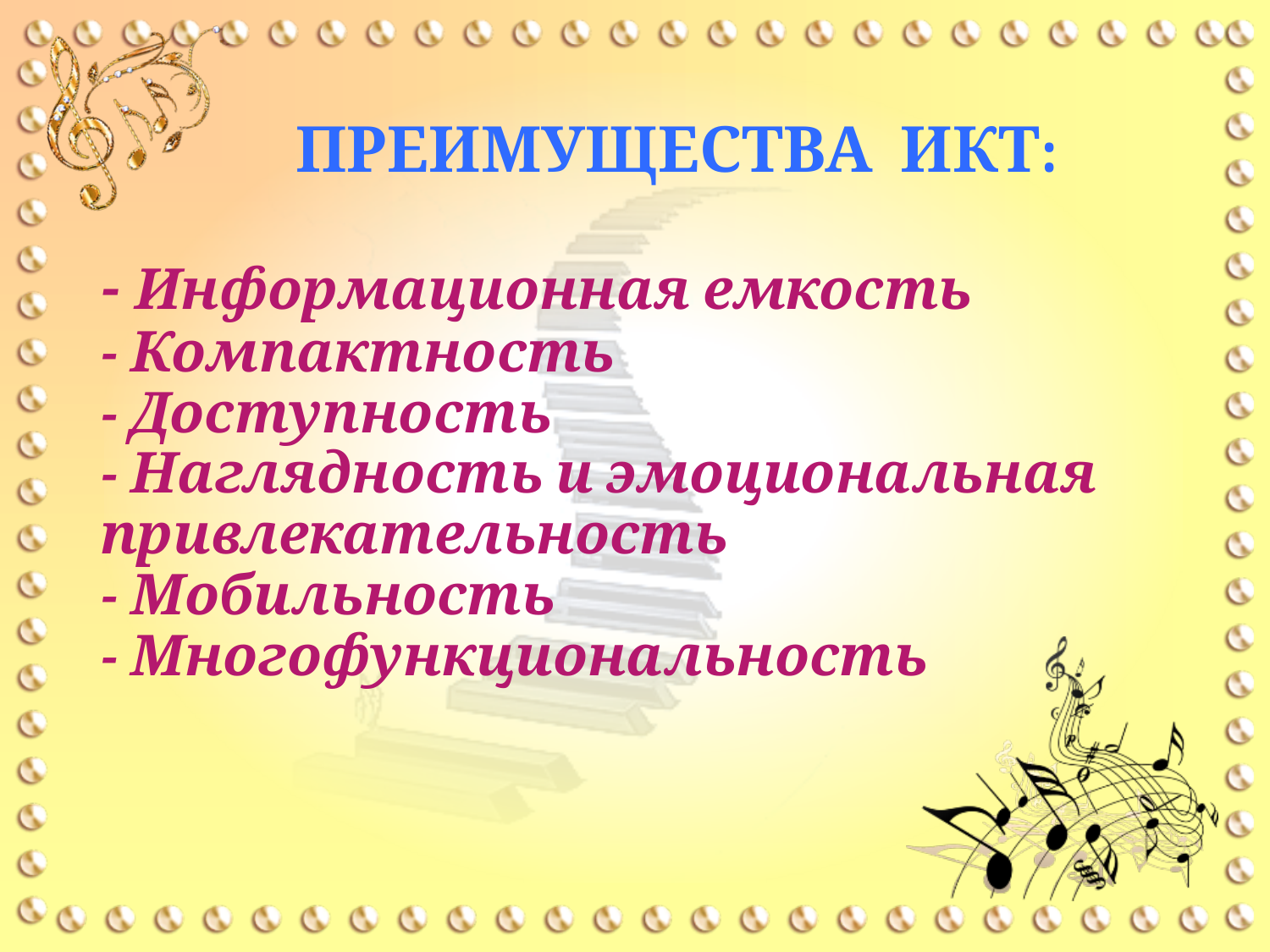

# Преимущества  ИКТ: - Информационная емкость - Компактность - Доступность - Наглядность и эмоциональная привлекательность - Мобильность - Многофункциональность